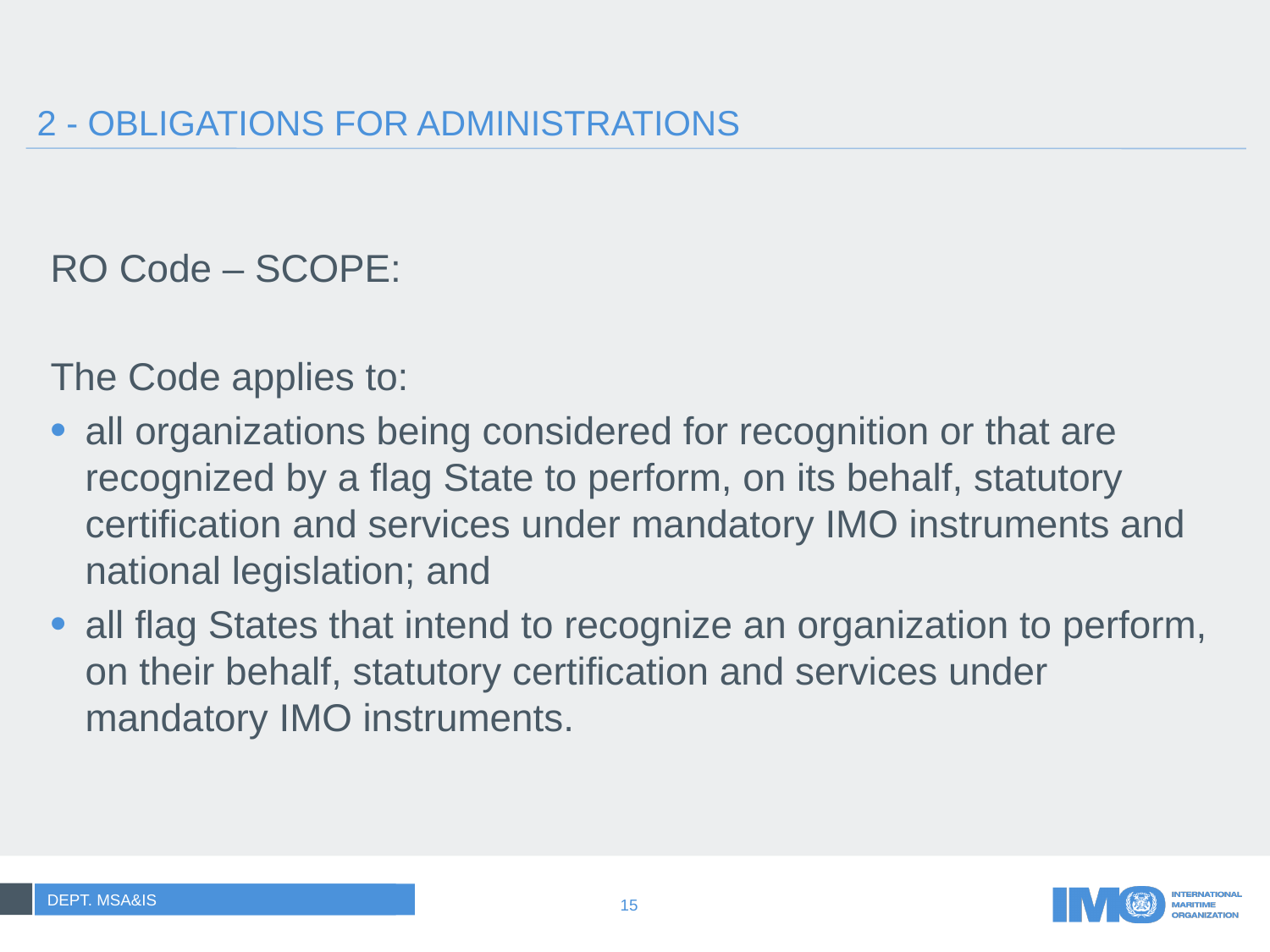

# 2 - OBLIGATIONS FOR ADMINISTRATIONS

RO Code – SCOPE:

The Code applies to:
all organizations being considered for recognition or that are recognized by a flag State to perform, on its behalf, statutory certification and services under mandatory IMO instruments and national legislation; and
all flag States that intend to recognize an organization to perform, on their behalf, statutory certification and services under mandatory IMO instruments.